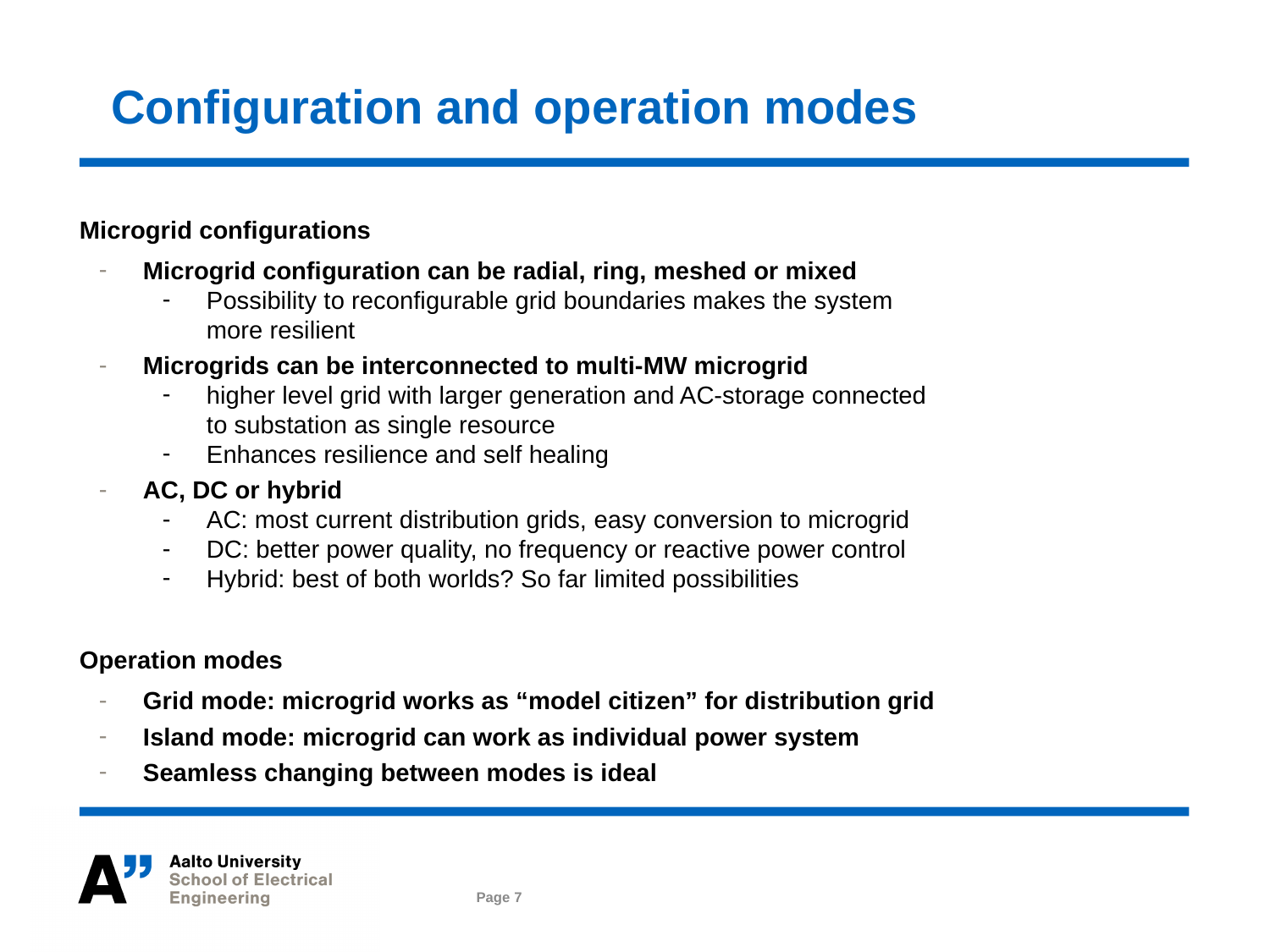

# Configuration and operation modes

Microgrid configurations
Microgrid configuration can be radial, ring, meshed or mixed
Possibility to reconfigurable grid boundaries makes the system more resilient
Microgrids can be interconnected to multi-MW microgrid
higher level grid with larger generation and AC-storage connected to substation as single resource
Enhances resilience and self healing
AC, DC or hybrid
AC: most current distribution grids, easy conversion to microgrid
DC: better power quality, no frequency or reactive power control
Hybrid: best of both worlds? So far limited possibilities

Operation modes
Grid mode: microgrid works as “model citizen” for distribution grid
Island mode: microgrid can work as individual power system
Seamless changing between modes is ideal

Page 7